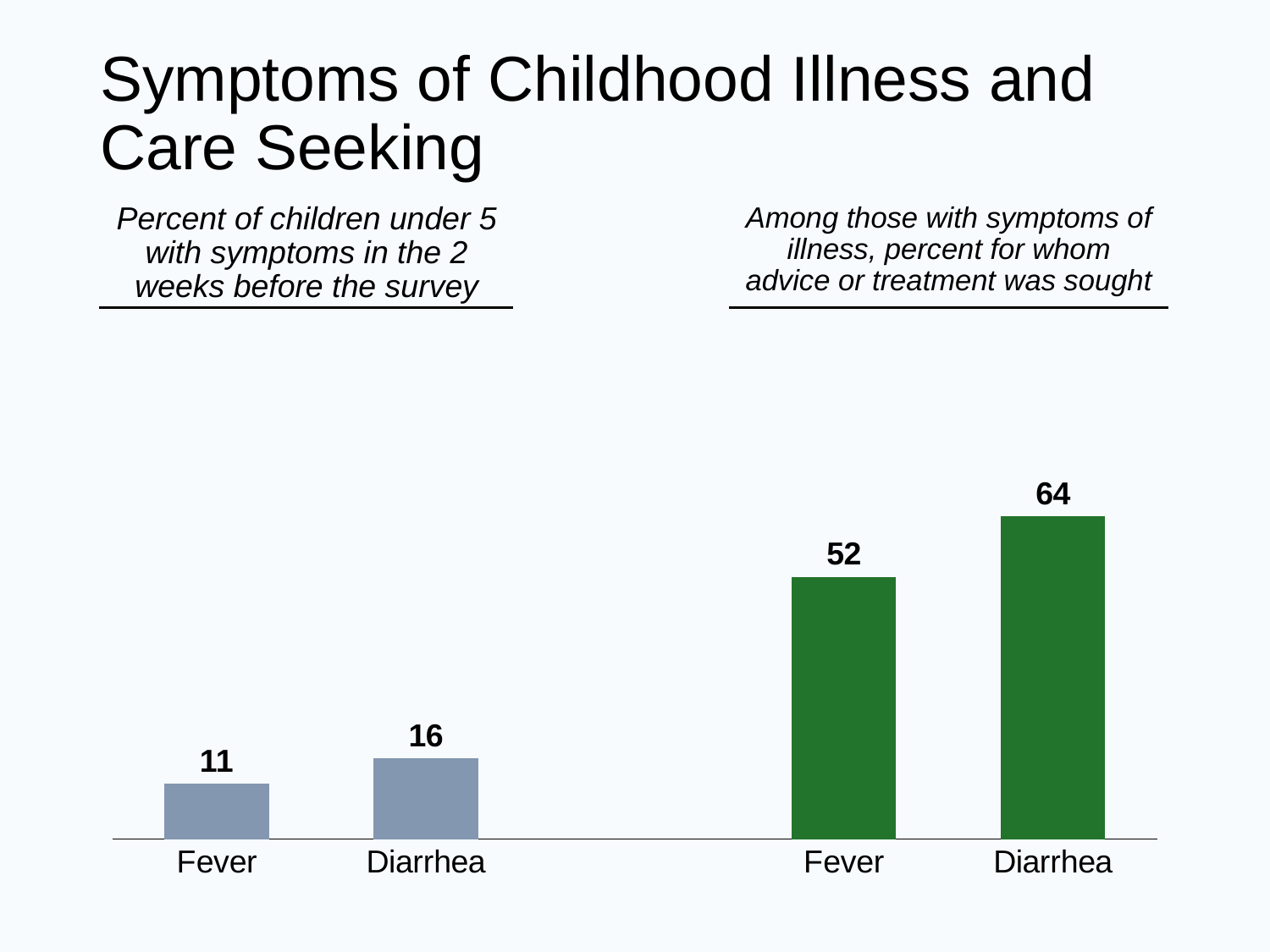

# Symptoms of Childhood Illness and Care Seeking
Percent of children under 5 with symptoms in the 2 weeks before the survey
Among those with symptoms of illness, percent for whom advice or treatment was sought

### Chart

| Category |  |
|---|---|
| Fever | 11.0 |
| Diarrhea | 16.0 |
|  | None |
| Fever | 52.0 |
| Diarrhea | 64.0 |